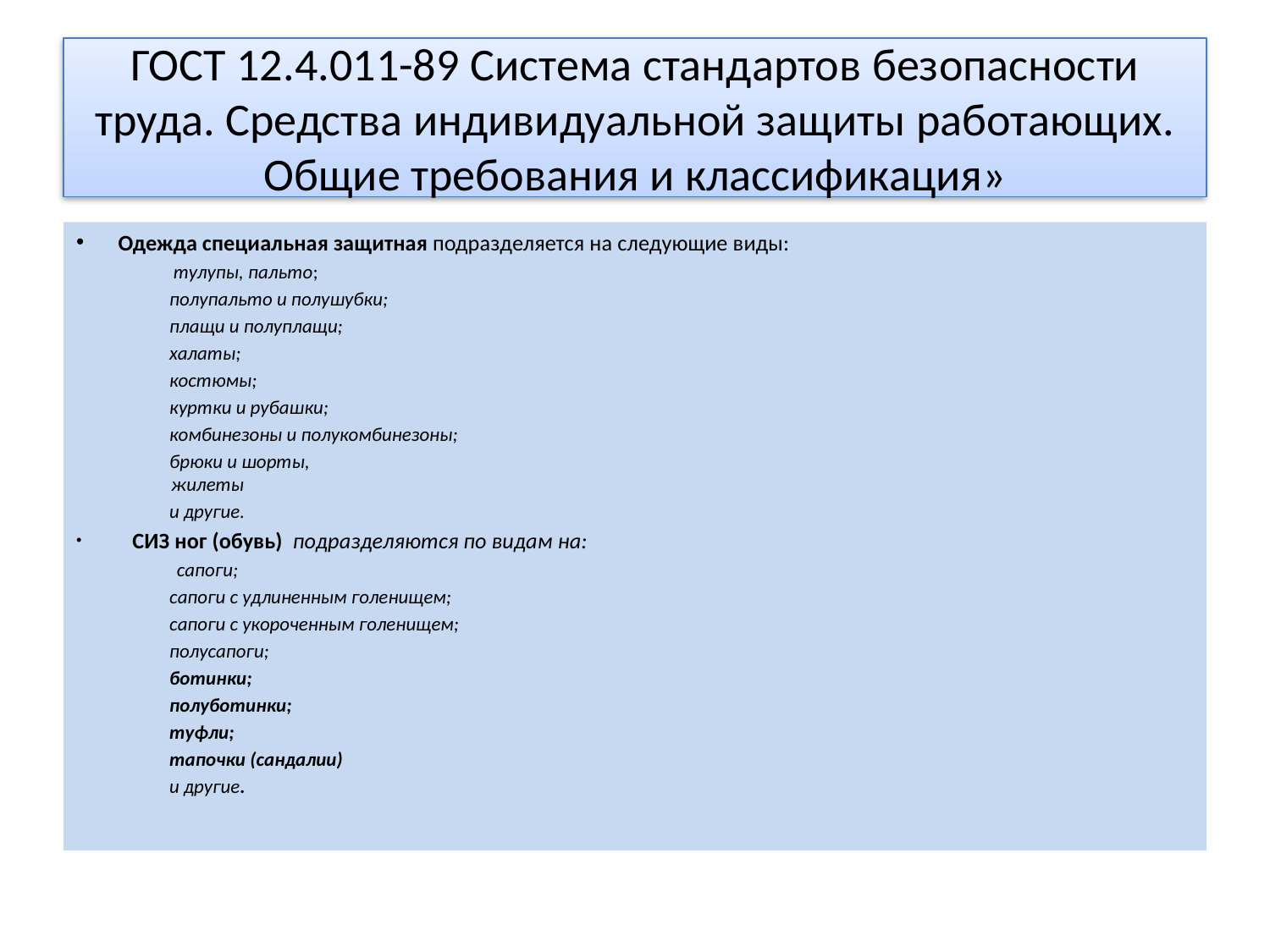

# ГОСТ 12.4.011-89 Система стандартов безопасности труда. Средства индивидуальной защиты работающих. Общие требования и классификация»
Одежда специальная защитная подразделяется на следующие виды:
                           тулупы, пальто;
                     полупальто и полушубки;
                     плащи и полуплащи;
                     халаты;
                     костюмы;
                     куртки и рубашки;
                     комбинезоны и полукомбинезоны;
                     брюки и шорты,
            жилеты
                     и другие.
    СИЗ ног (обувь)  подразделяются по видам на:
                            сапоги;
                     сапоги с удлиненным голенищем;
                     сапоги с укороченным голенищем;
                     полусапоги;
                     ботинки;
                     полуботинки;
                     туфли;
                     тапочки (сандалии)
                     и другие.